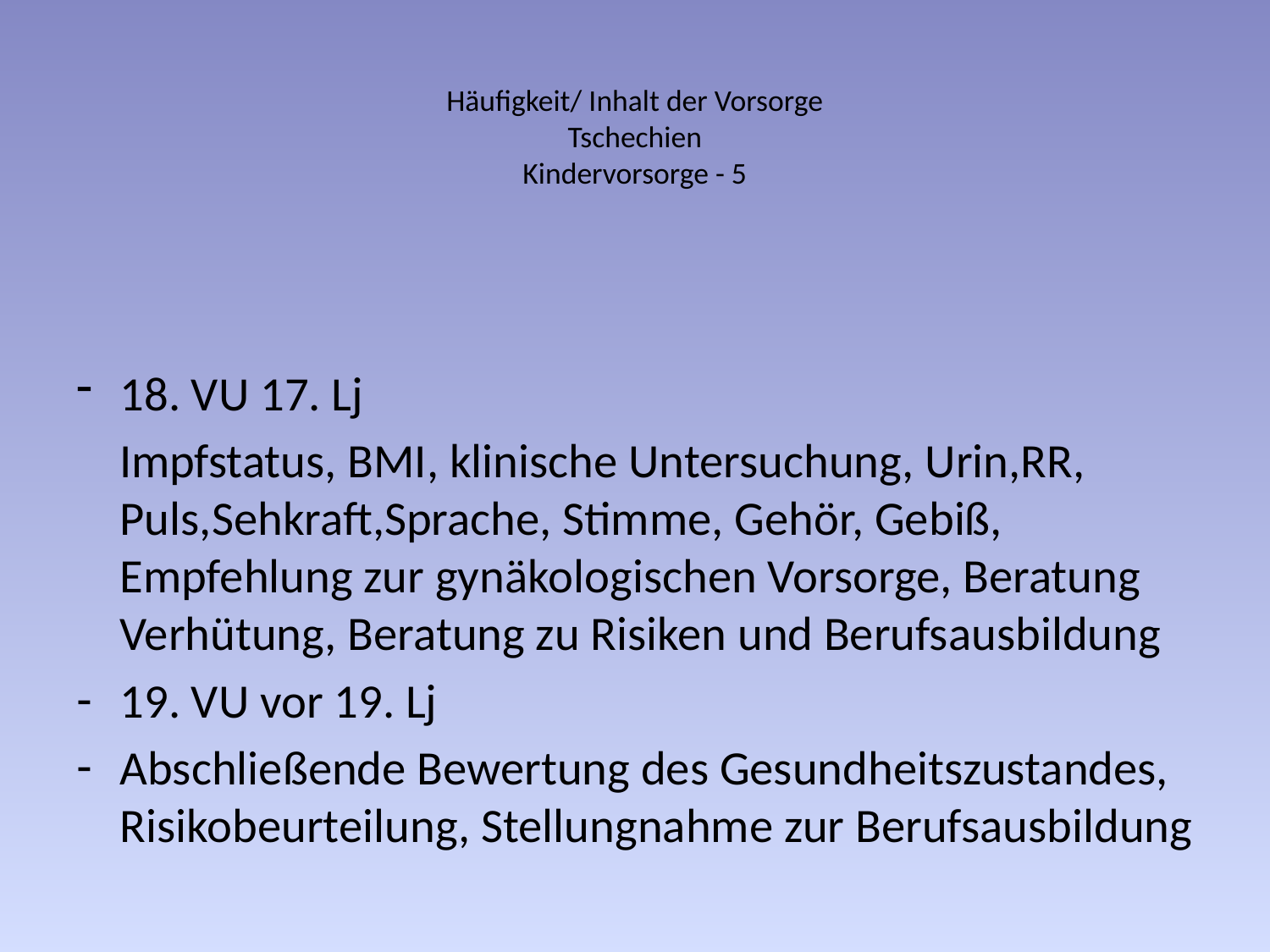

# Häufigkeit/ Inhalt der Vorsorge Tschechien Kindervorsorge - 5

18. VU 17. Lj
    Impfstatus, BMI, klinische Untersuchung, Urin,RR, Puls,Sehkraft,Sprache, Stimme, Gehör, Gebiß, Empfehlung zur gynäkologischen Vorsorge, Beratung Verhütung, Beratung zu Risiken und Berufsausbildung
19. VU vor 19. Lj
Abschließende Bewertung des Gesundheitszustandes, Risikobeurteilung, Stellungnahme zur Berufsausbildung